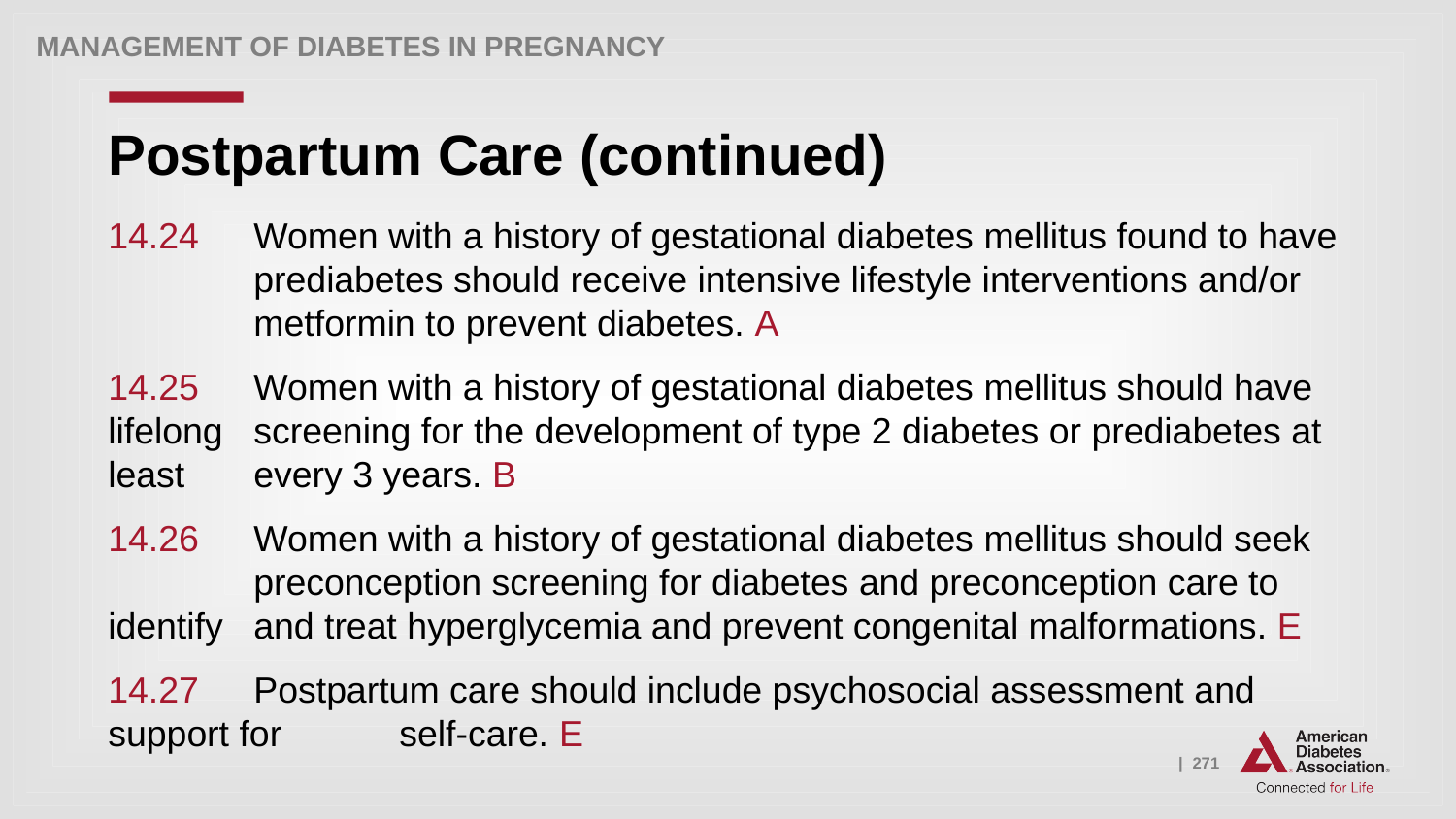

Management of Diabetes in Pregnancy
# Postpartum Care (continued)
14.24 	Women with a history of gestational diabetes mellitus found to have 	prediabetes should receive intensive lifestyle interventions and/or 	metformin to prevent diabetes. A
14.25 	Women with a history of gestational diabetes mellitus should have lifelong 	screening for the development of type 2 diabetes or prediabetes at least 	every 3 years. B
14.26 	Women with a history of gestational diabetes mellitus should seek 	preconception screening for diabetes and preconception care to identify 	and treat hyperglycemia and prevent congenital malformations. E
14.27 	Postpartum care should include psychosocial assessment and support for 	self-care. E